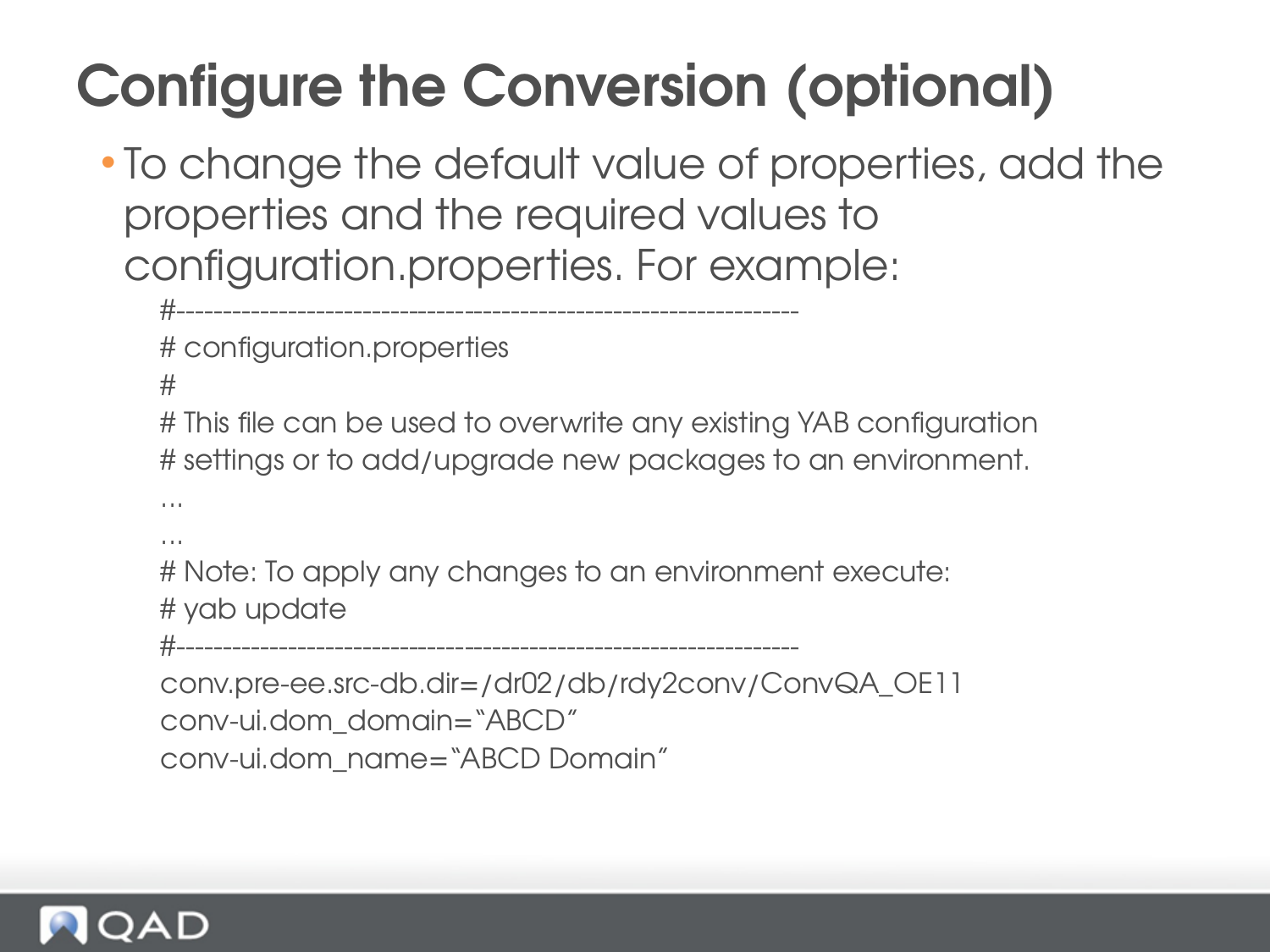

# Configure the Conversion (optional)
To change the default value of properties, add the properties and the required values to configuration.properties. For example:
#-------------------------------------------------------------------
# configuration.properties
#
# This file can be used to overwrite any existing YAB configuration
# settings or to add/upgrade new packages to an environment.
...
...
# Note: To apply any changes to an environment execute:
# yab update
#-------------------------------------------------------------------
conv.pre-ee.src-db.dir=/dr02/db/rdy2conv/ConvQA_OE11
conv-ui.dom_domain=“ABCD”
conv-ui.dom_name=“ABCD Domain”